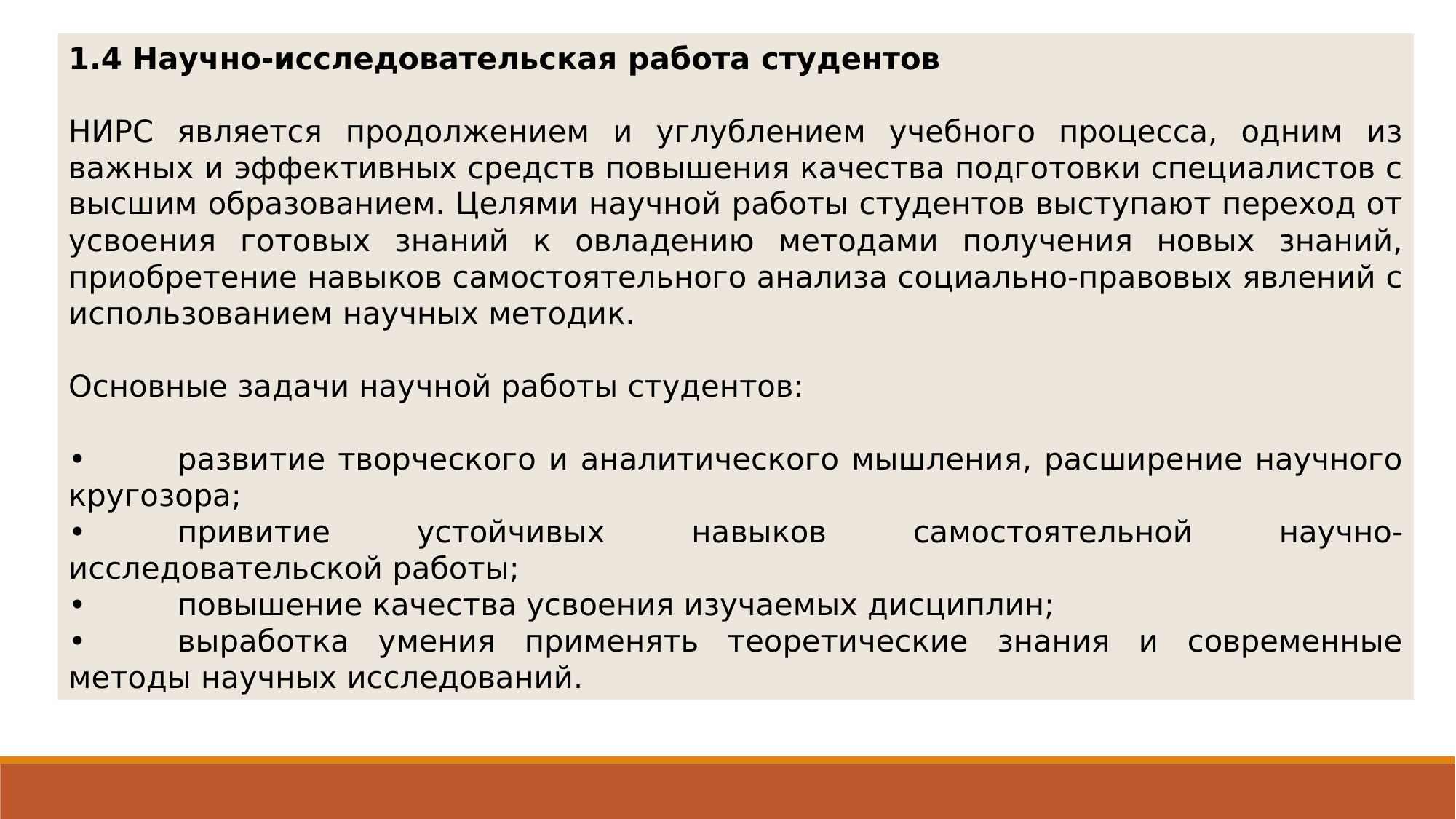

1.4 Научно-исследовательская работа студентов

НИРС является продолжением и углублением учебного процесса, одним из важных и эффективных средств повышения качества подготовки специалистов с высшим образованием. Целями научной работы студентов выступают переход от усвоения готовых знаний к овладению методами получения новых знаний, приобретение навыков самостоятельного анализа социально-правовых явлений с использованием научных методик.

Основные задачи научной работы студентов:

•	развитие творческого и аналитического мышления, расширение научного кругозора;
•	привитие устойчивых навыков самостоятельной научно-исследовательской работы;
•	повышение качества усвоения изучаемых дисциплин;
•	выработка умения применять теоретические знания и современные методы научных исследований.